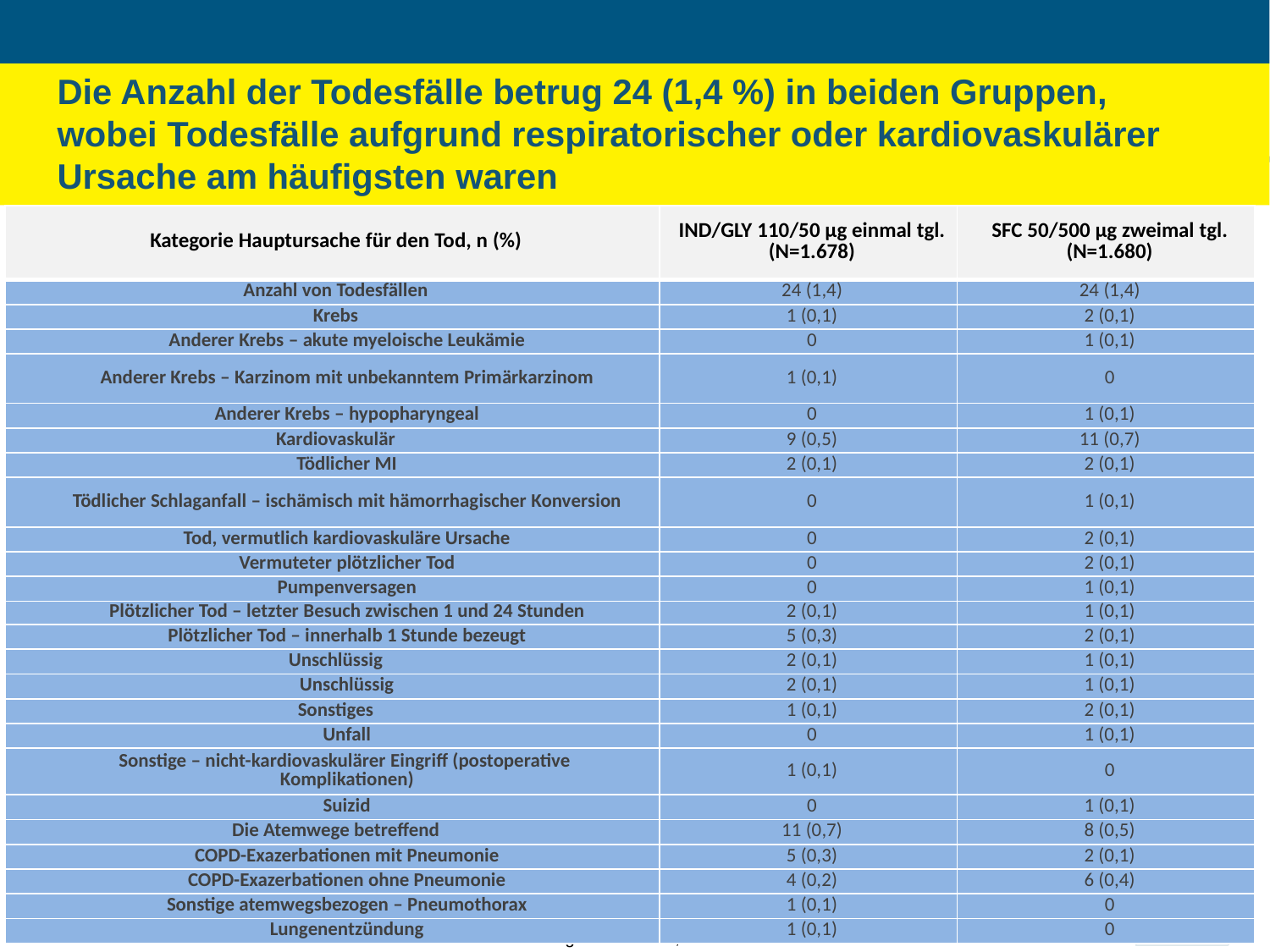

Die Anzahl der Todesfälle betrug 24 (1,4 %) in beiden Gruppen, wobei Todesfälle aufgrund respiratorischer oder kardiovaskulärer Ursache am häufigsten waren
| Kategorie Hauptursache für den Tod, n (%) | IND/GLY 110/50 μg einmal tgl. (N=1.678) | SFC 50/500 μg zweimal tgl. (N=1.680) |
| --- | --- | --- |
| Anzahl von Todesfällen | 24 (1,4) | 24 (1,4) |
| Krebs | 1 (0,1) | 2 (0,1) |
| Anderer Krebs ‒ akute myeloische Leukämie | 0 | 1 (0,1) |
| Anderer Krebs ‒ Karzinom mit unbekanntem Primärkarzinom | 1 (0,1) | 0 |
| Anderer Krebs ‒ hypopharyngeal | 0 | 1 (0,1) |
| Kardiovaskulär | 9 (0,5) | 11 (0,7) |
| Tödlicher MI | 2 (0,1) | 2 (0,1) |
| Tödlicher Schlaganfall ‒ ischämisch mit hämorrhagischer Konversion | 0 | 1 (0,1) |
| Tod, vermutlich kardiovaskuläre Ursache | 0 | 2 (0,1) |
| Vermuteter plötzlicher Tod | 0 | 2 (0,1) |
| Pumpenversagen | 0 | 1 (0,1) |
| Plötzlicher Tod ‒ letzter Besuch zwischen 1 und 24 Stunden | 2 (0,1) | 1 (0,1) |
| Plötzlicher Tod ‒ innerhalb 1 Stunde bezeugt | 5 (0,3) | 2 (0,1) |
| Unschlüssig | 2 (0,1) | 1 (0,1) |
| Unschlüssig | 2 (0,1) | 1 (0,1) |
| Sonstiges | 1 (0,1) | 2 (0,1) |
| Unfall | 0 | 1 (0,1) |
| Sonstige ‒ nicht-kardiovaskulärer Eingriff (postoperative Komplikationen) | 1 (0,1) | 0 |
| Suizid | 0 | 1 (0,1) |
| Die Atemwege betreffend | 11 (0,7) | 8 (0,5) |
| COPD-Exazerbationen mit Pneumonie | 5 (0,3) | 2 (0,1) |
| COPD-Exazerbationen ohne Pneumonie | 4 (0,2) | 6 (0,4) |
| Sonstige atemwegsbezogen ‒ Pneumothorax | 1 (0,1) | 0 |
| Lungenentzündung | 1 (0,1) | 0 |
Wedzicha JA et al. N Engl J Med 2016; 374: 2222-2234